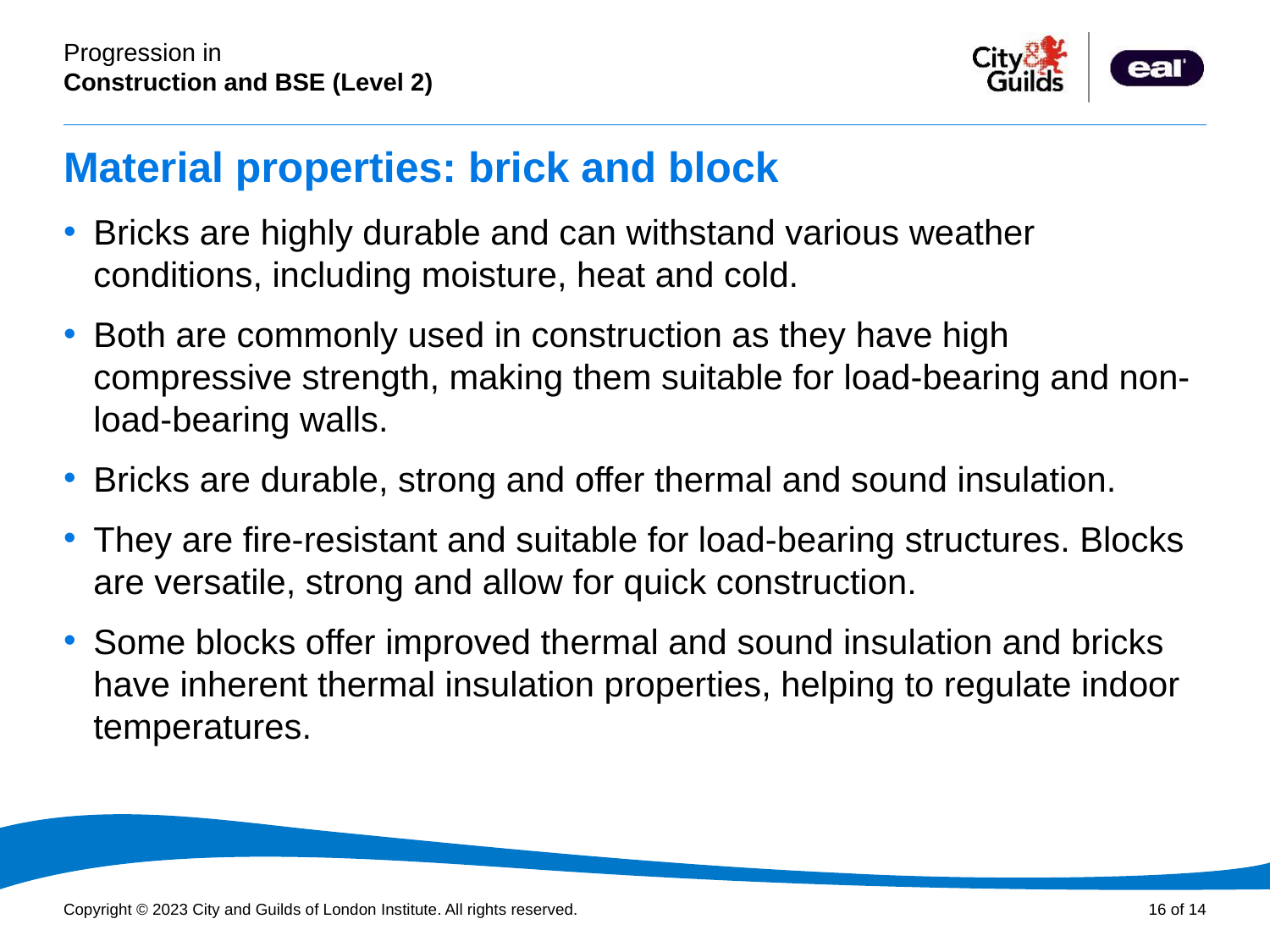

# Material properties: brick and block
Bricks are highly durable and can withstand various weather conditions, including moisture, heat and cold.
Both are commonly used in construction as they have high compressive strength, making them suitable for load-bearing and non-load-bearing walls.
Bricks are durable, strong and offer thermal and sound insulation.
They are fire-resistant and suitable for load-bearing structures. Blocks are versatile, strong and allow for quick construction.
Some blocks offer improved thermal and sound insulation and bricks have inherent thermal insulation properties, helping to regulate indoor temperatures.